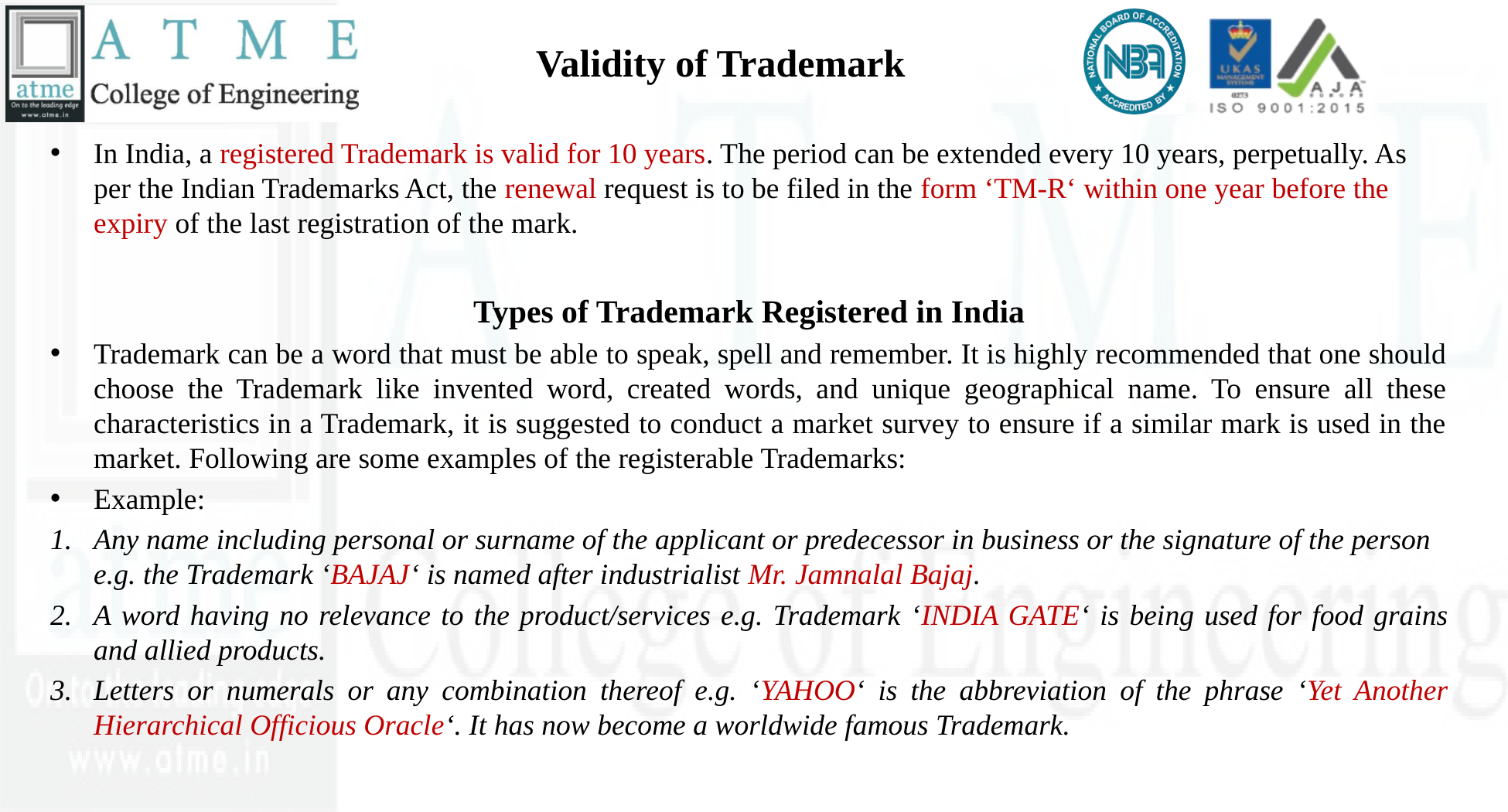

# Validity of Trademark
In India, a registered Trademark is valid for 10 years. The period can be extended every 10 years, perpetually. As per the Indian Trademarks Act, the renewal request is to be filed in the form ‘TM-R‘ within one year before the expiry of the last registration of the mark.

Types of Trademark Registered in India
Trademark can be a word that must be able to speak, spell and remember. It is highly recommended that one should choose the Trademark like invented word, created words, and unique geographical name. To ensure all these characteristics in a Trademark, it is suggested to conduct a market survey to ensure if a similar mark is used in the market. Following are some examples of the registerable Trademarks:
Example:
Any name including personal or surname of the applicant or predecessor in business or the signature of the person e.g. the Trademark ‘BAJAJ‘ is named after industrialist Mr. Jamnalal Bajaj.
A word having no relevance to the product/services e.g. Trademark ‘INDIA GATE‘ is being used for food grains and allied products.
Letters or numerals or any combination thereof e.g. ‘YAHOO‘ is the abbreviation of the phrase ‘Yet Another Hierarchical Officious Oracle‘. It has now become a worldwide famous Trademark.